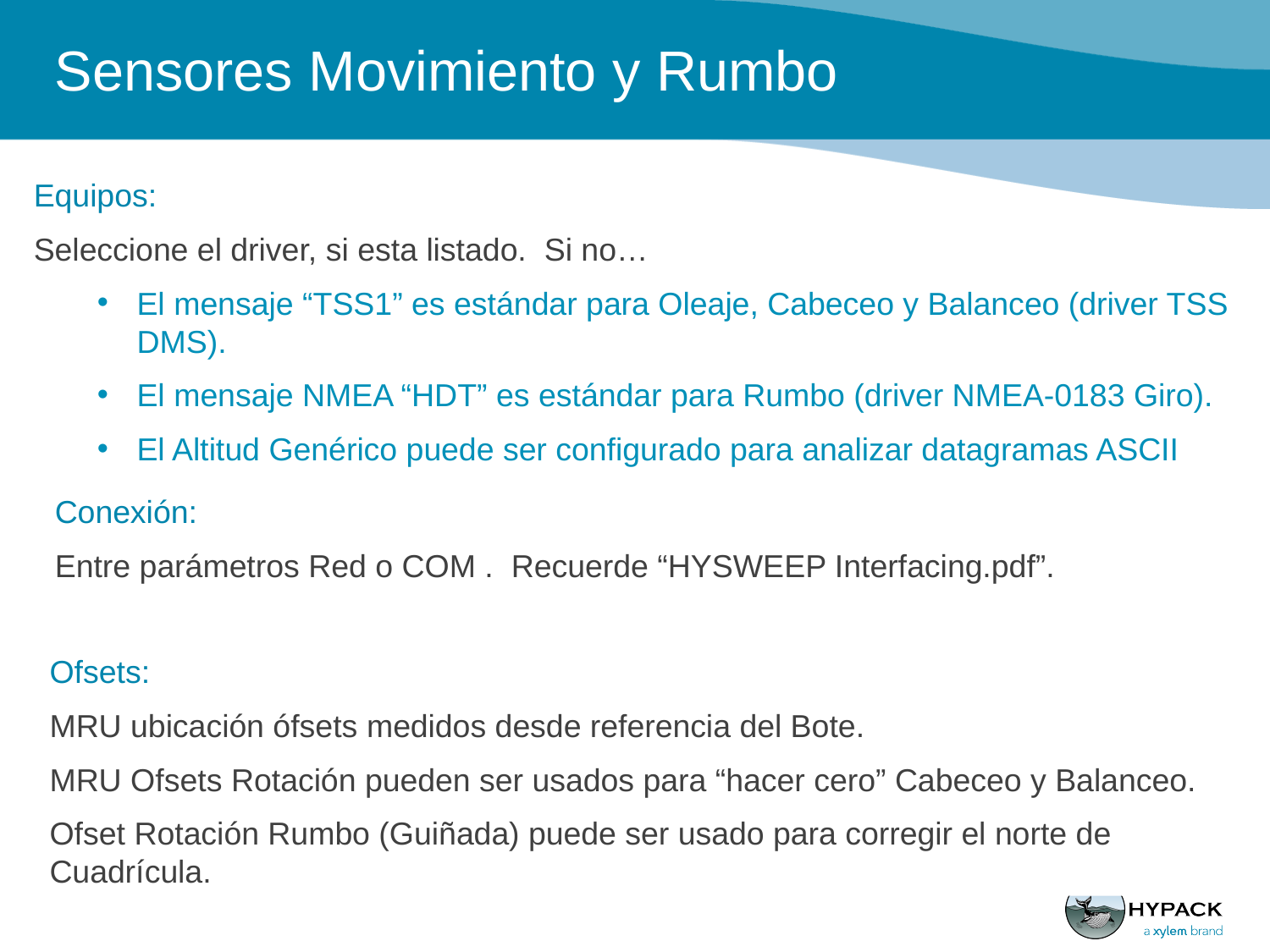

Sensores Movimiento y Rumbo
Equipos:
Seleccione el driver, si esta listado.  Si no…
El mensaje “TSS1” es estándar para Oleaje, Cabeceo y Balanceo (driver TSS DMS).
El mensaje NMEA “HDT” es estándar para Rumbo (driver NMEA-0183 Giro).
El Altitud Genérico puede ser configurado para analizar datagramas ASCII
Conexión:
Entre parámetros Red o COM .  Recuerde “HYSWEEP Interfacing.pdf”.
Ofsets:
MRU ubicación ófsets medidos desde referencia del Bote.
MRU Ofsets Rotación pueden ser usados para “hacer cero” Cabeceo y Balanceo.
Ofset Rotación Rumbo (Guiñada) puede ser usado para corregir el norte de Cuadrícula.